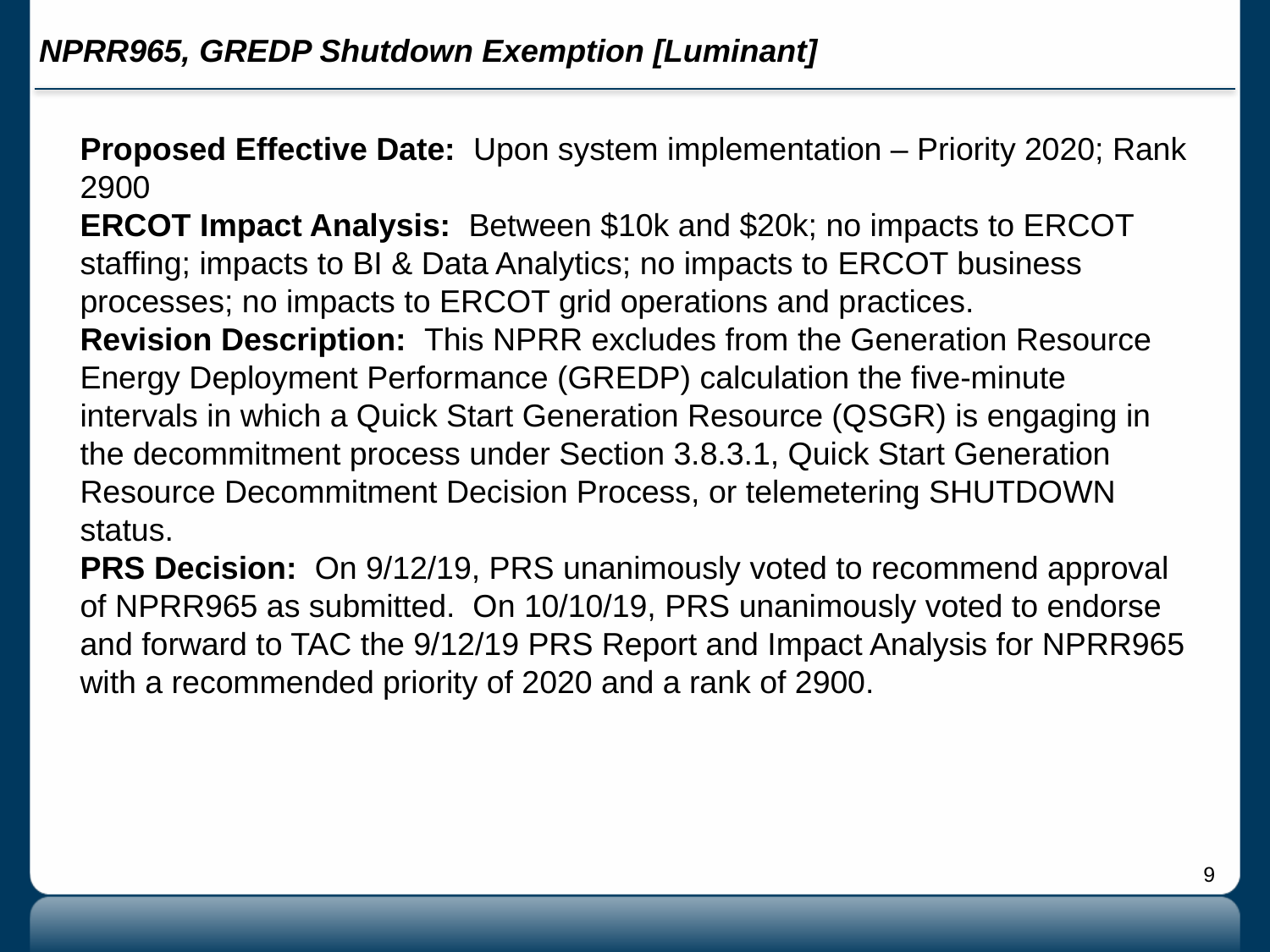

# NPRR965, GREDP Shutdown Exemption [Luminant]
Proposed Effective Date:  Upon system implementation – Priority 2020; Rank 2900
ERCOT Impact Analysis:  Between $10k and $20k; no impacts to ERCOT staffing; impacts to BI & Data Analytics; no impacts to ERCOT business processes; no impacts to ERCOT grid operations and practices.
Revision Description:  This NPRR excludes from the Generation Resource Energy Deployment Performance (GREDP) calculation the five-minute intervals in which a Quick Start Generation Resource (QSGR) is engaging in the decommitment process under Section 3.8.3.1, Quick Start Generation Resource Decommitment Decision Process, or telemetering SHUTDOWN status.
PRS Decision:  On 9/12/19, PRS unanimously voted to recommend approval of NPRR965 as submitted.  On 10/10/19, PRS unanimously voted to endorse and forward to TAC the 9/12/19 PRS Report and Impact Analysis for NPRR965 with a recommended priority of 2020 and a rank of 2900.